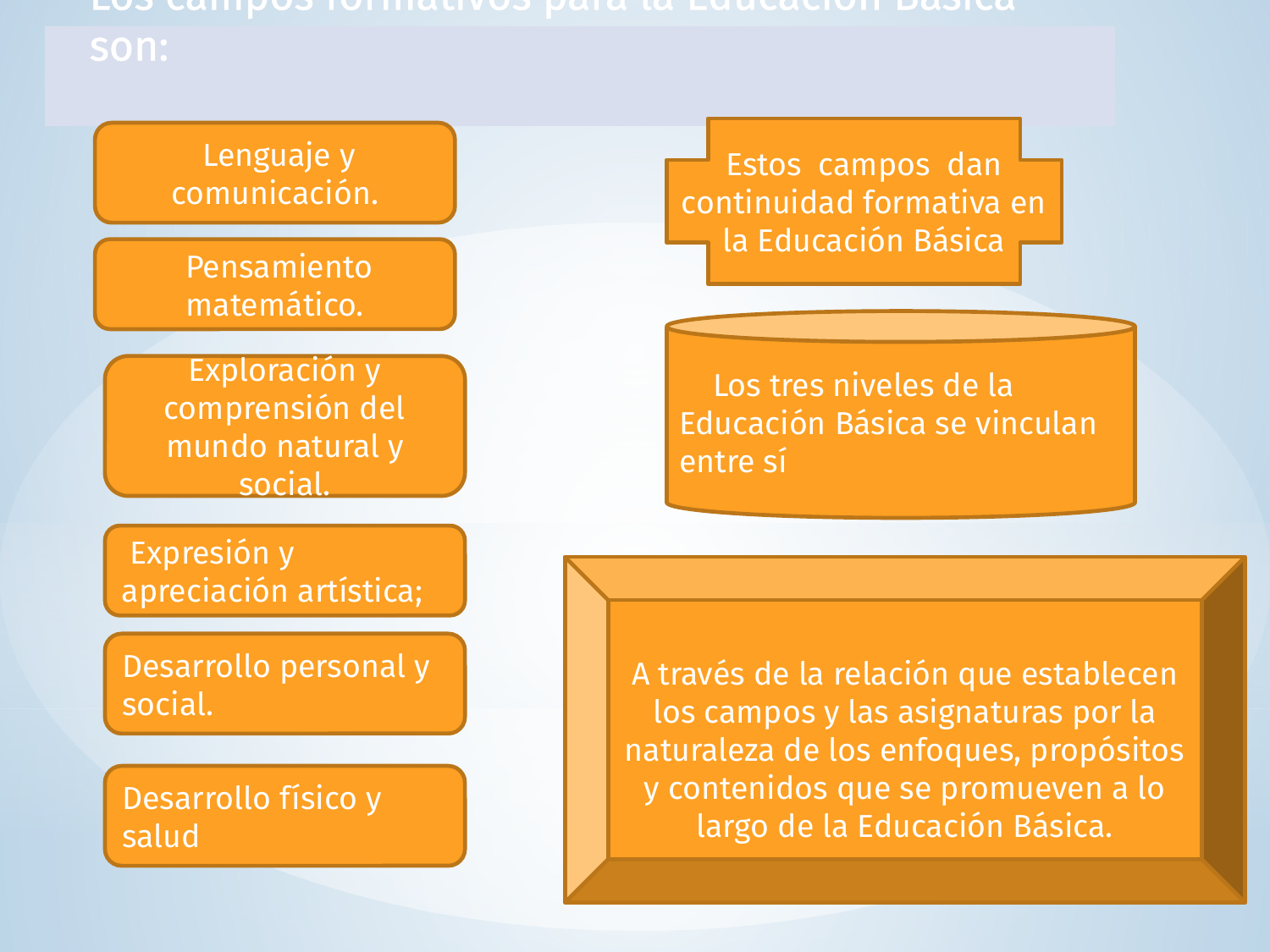

# Los campos formativos para la Educación Básica son:

Estos  campos  dan continuidad formativa en la Educación Básica

 Lenguaje y comunicación.

 Pensamiento matemático.
    Los tres niveles de la      Educación Básica se vinculan entre sí

Exploración y comprensión del mundo natural y social.
 Expresión y apreciación artística;

A través de la relación que establecen los campos y las asignaturas por la naturaleza de los enfoques, propósitos y contenidos que se promueven a lo largo de la Educación Básica.
Desarrollo personal y social.
Desarrollo físico y salud